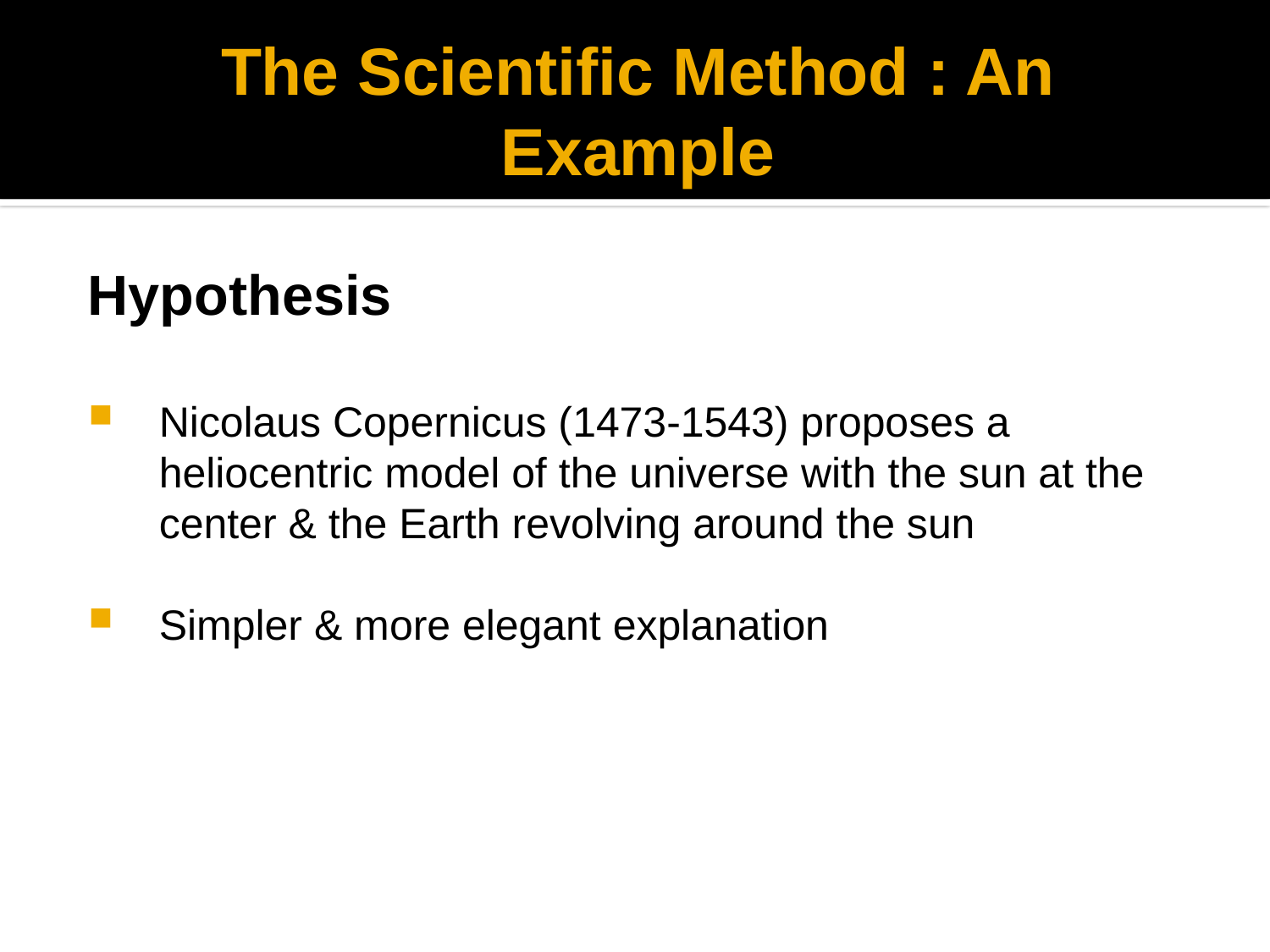

# The Scientific Method : An Example
Hypothesis

Nicolaus Copernicus (1473-1543) proposes a heliocentric model of the universe with the sun at the center & the Earth revolving around the sun

Simpler & more elegant explanation